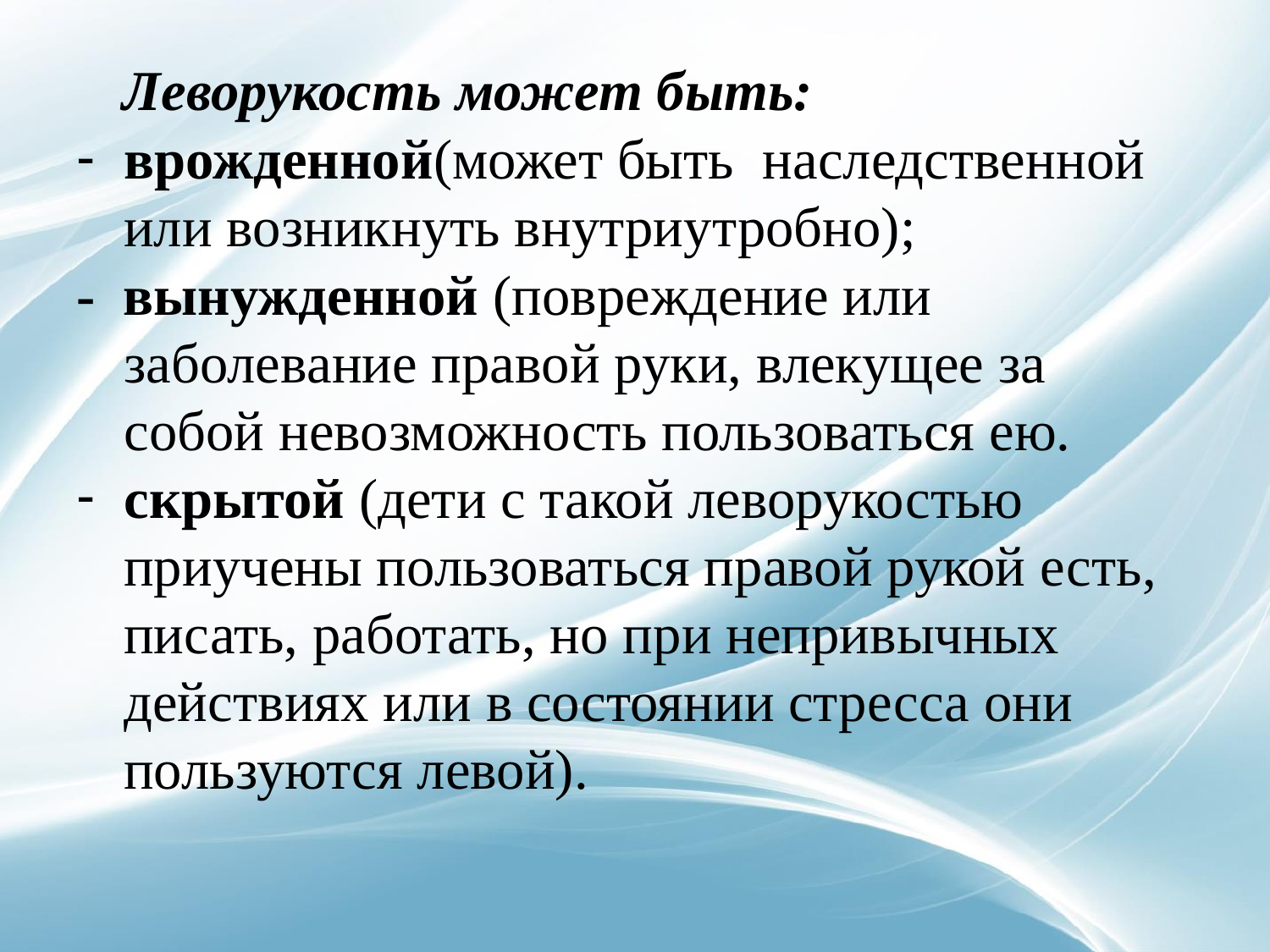

#
   Леворукость может быть:
врожденной(может быть  наследственной или возникнуть внутриутробно);
-  вынужденной (повреждение или заболевание правой руки, влекущее за собой невозможность пользоваться ею.
скрытой (дети с такой леворукостью приучены пользоваться правой рукой есть, писать, работать, но при непривычных действиях или в состоянии стресса они пользуются левой).